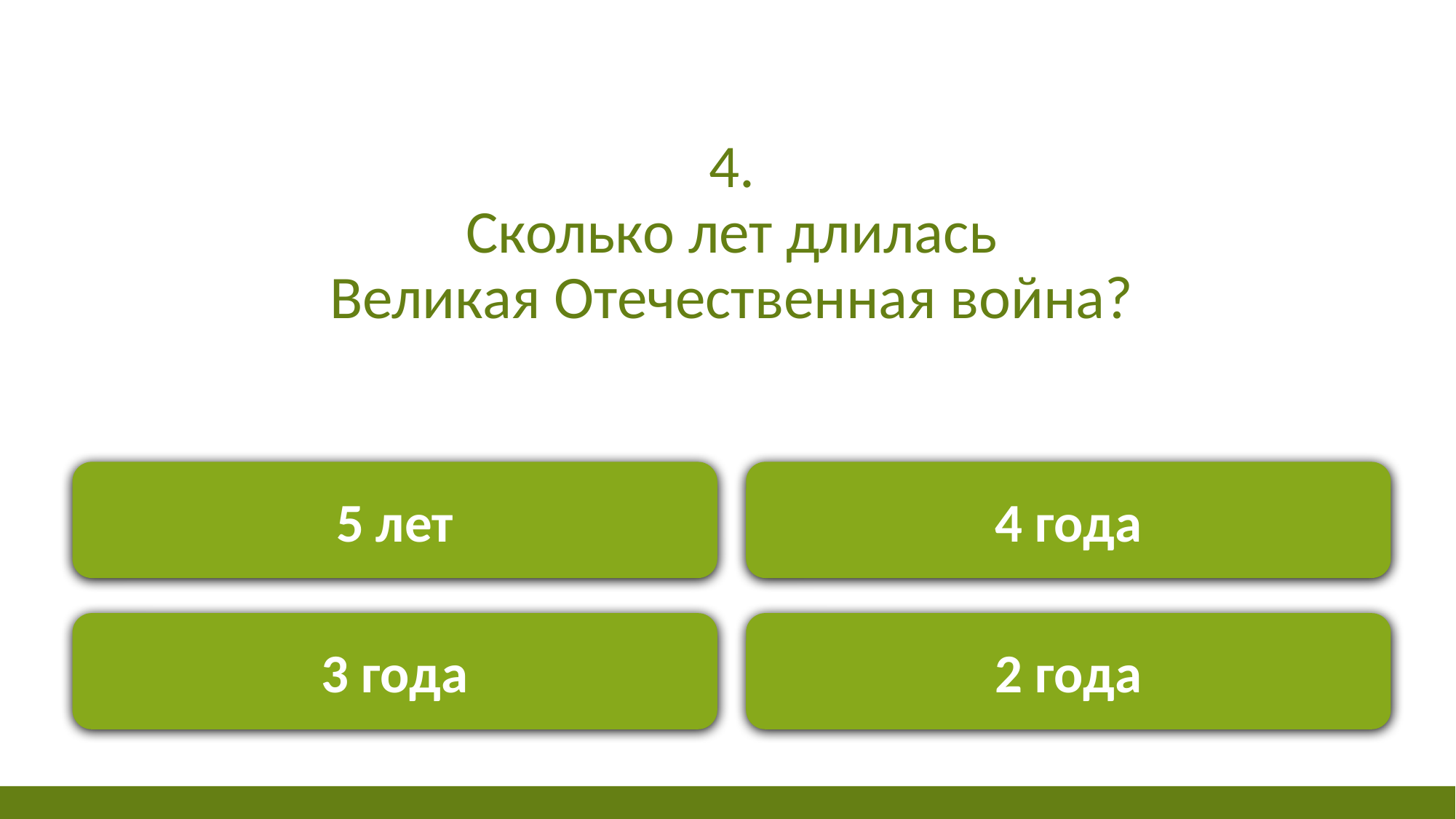

# 4. Сколько лет длилась Великая Отечественная война?

5 лет
4 года
3 года
2 года